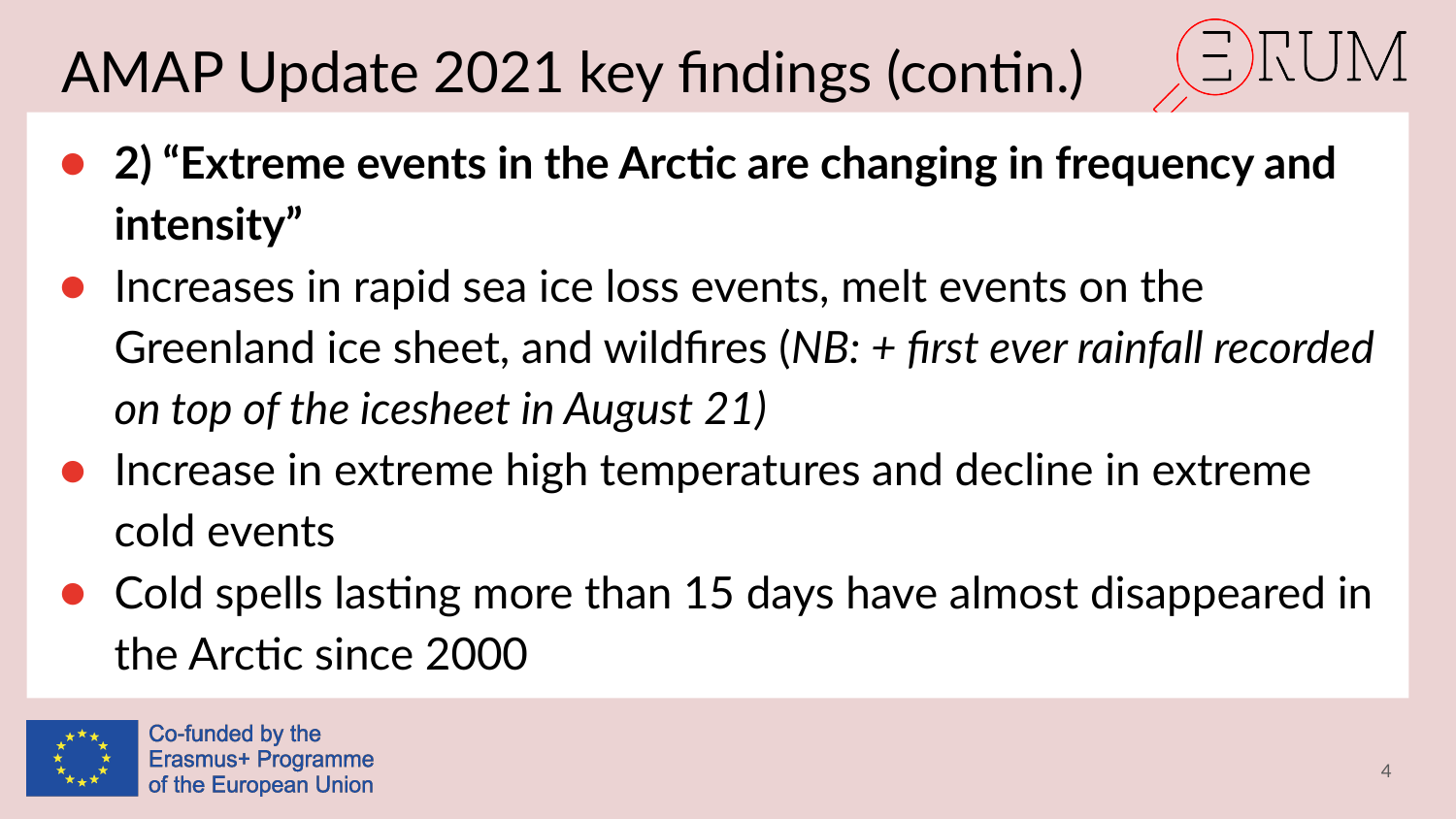

# AMAP Update 2021 key findings (contin.)
2) “Extreme events in the Arctic are changing in frequency and intensity”
Increases in rapid sea ice loss events, melt events on the Greenland ice sheet, and wildfires (NB: + first ever rainfall recorded on top of the icesheet in August 21)
Increase in extreme high temperatures and decline in extreme cold events
Cold spells lasting more than 15 days have almost disappeared in the Arctic since 2000

4